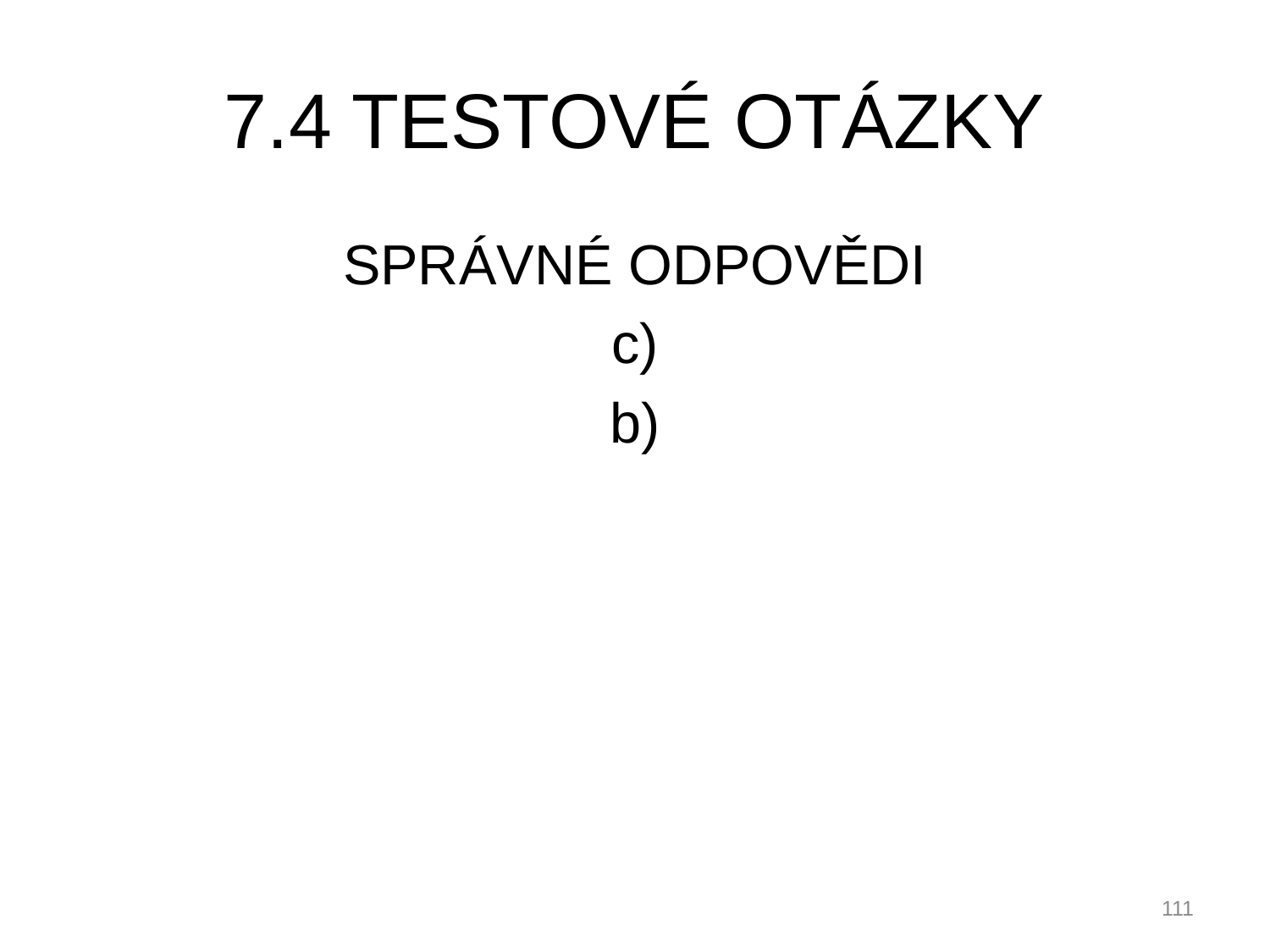

# 7.4 TESTOVÉ OTÁZKY
SPRÁVNÉ ODPOVĚDI
c)
b)

111